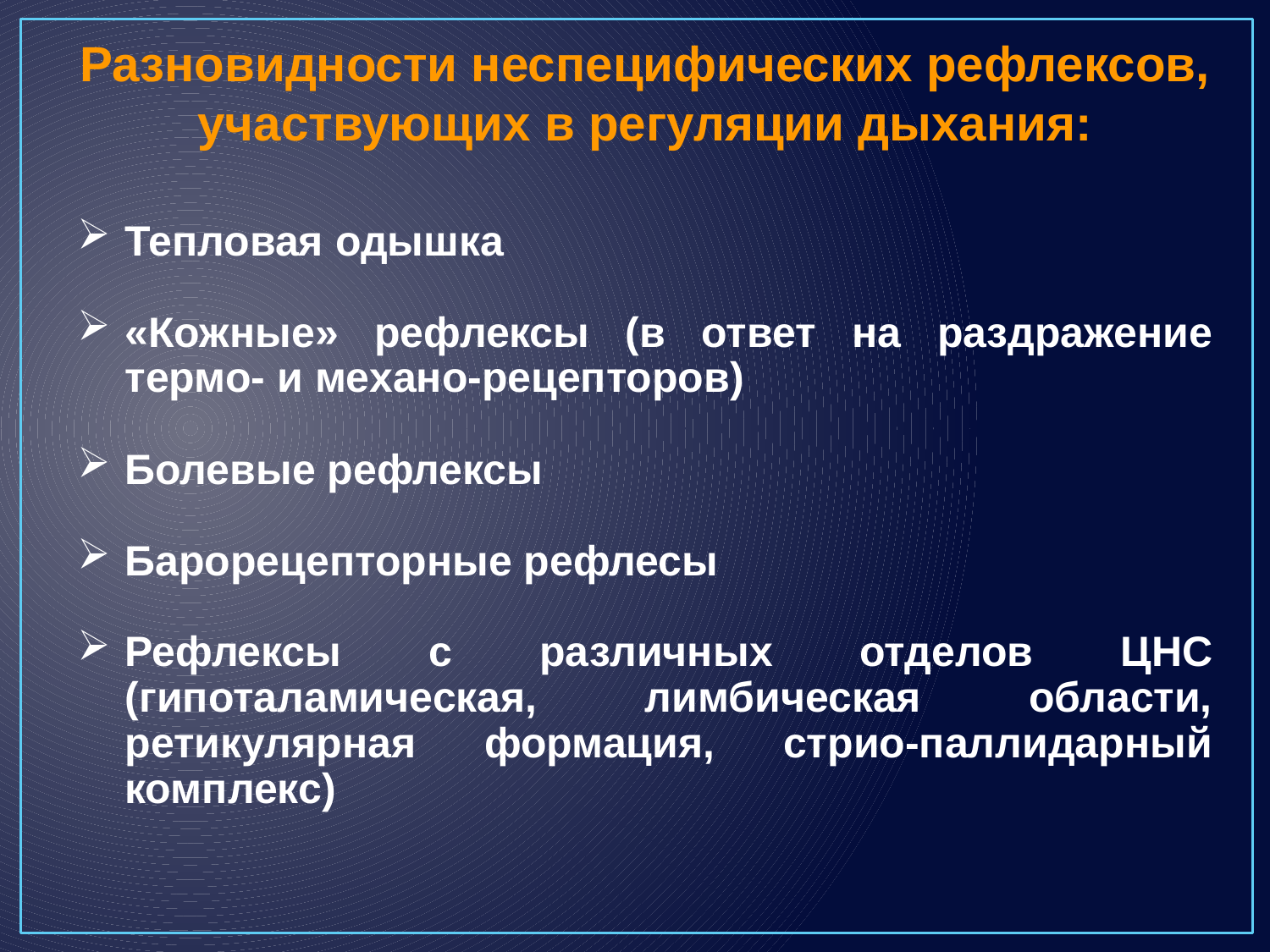

Разновидности неспецифических рефлексов, участвующих в регуляции дыхания:

Тепловая одышка

«Кожные» рефлексы (в ответ на раздражение термо- и механо-рецепторов)

Болевые рефлексы

Барорецепторные рефлесы

Рефлексы с различных отделов ЦНС (гипоталамическая, лимбическая области, ретикулярная формация, стрио-паллидарный комплекс)